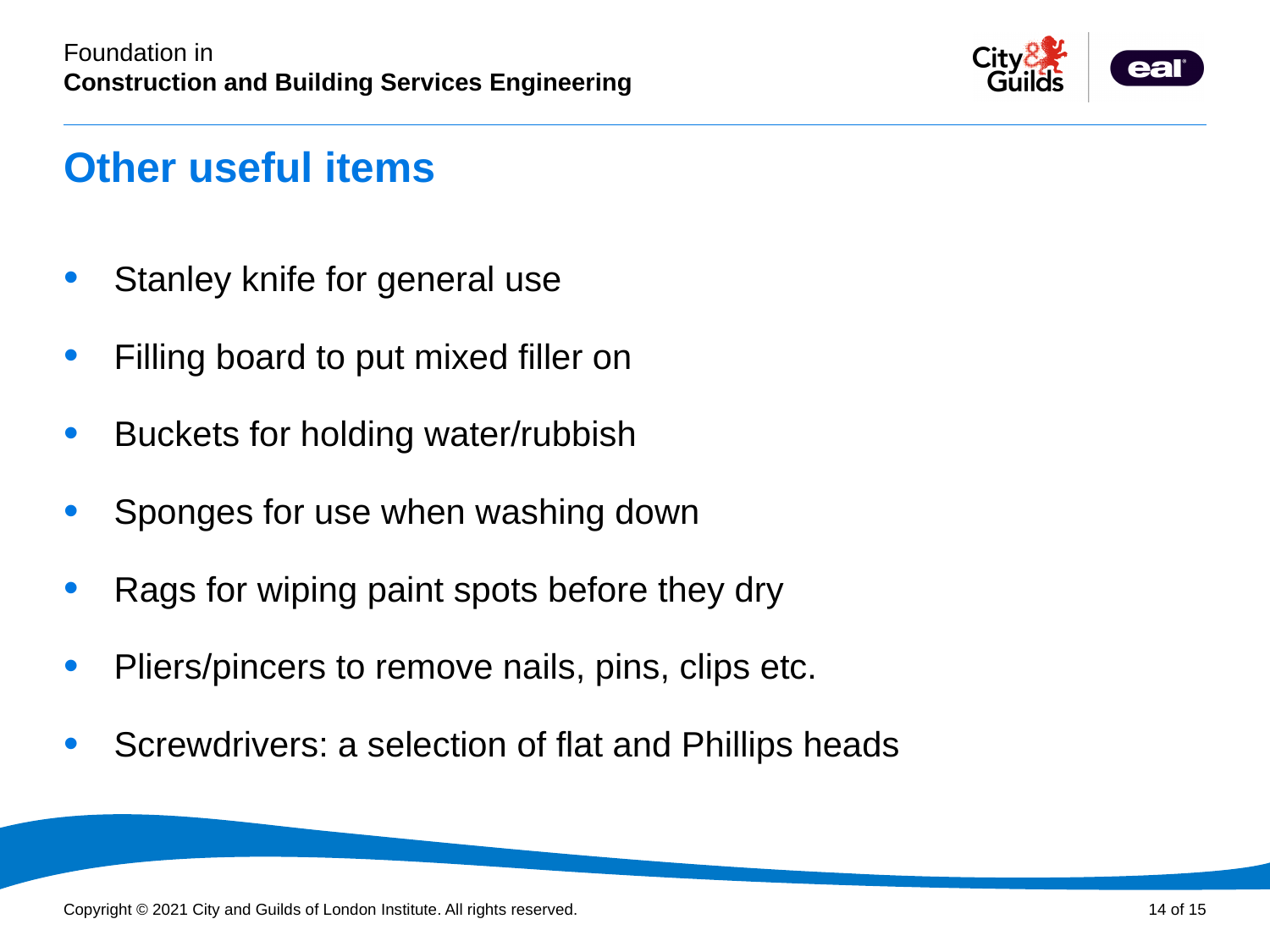

# Other useful items
Stanley knife for general use
Filling board to put mixed filler on
Buckets for holding water/rubbish
Sponges for use when washing down
Rags for wiping paint spots before they dry
Pliers/pincers to remove nails, pins, clips etc.
Screwdrivers: a selection of flat and Phillips heads